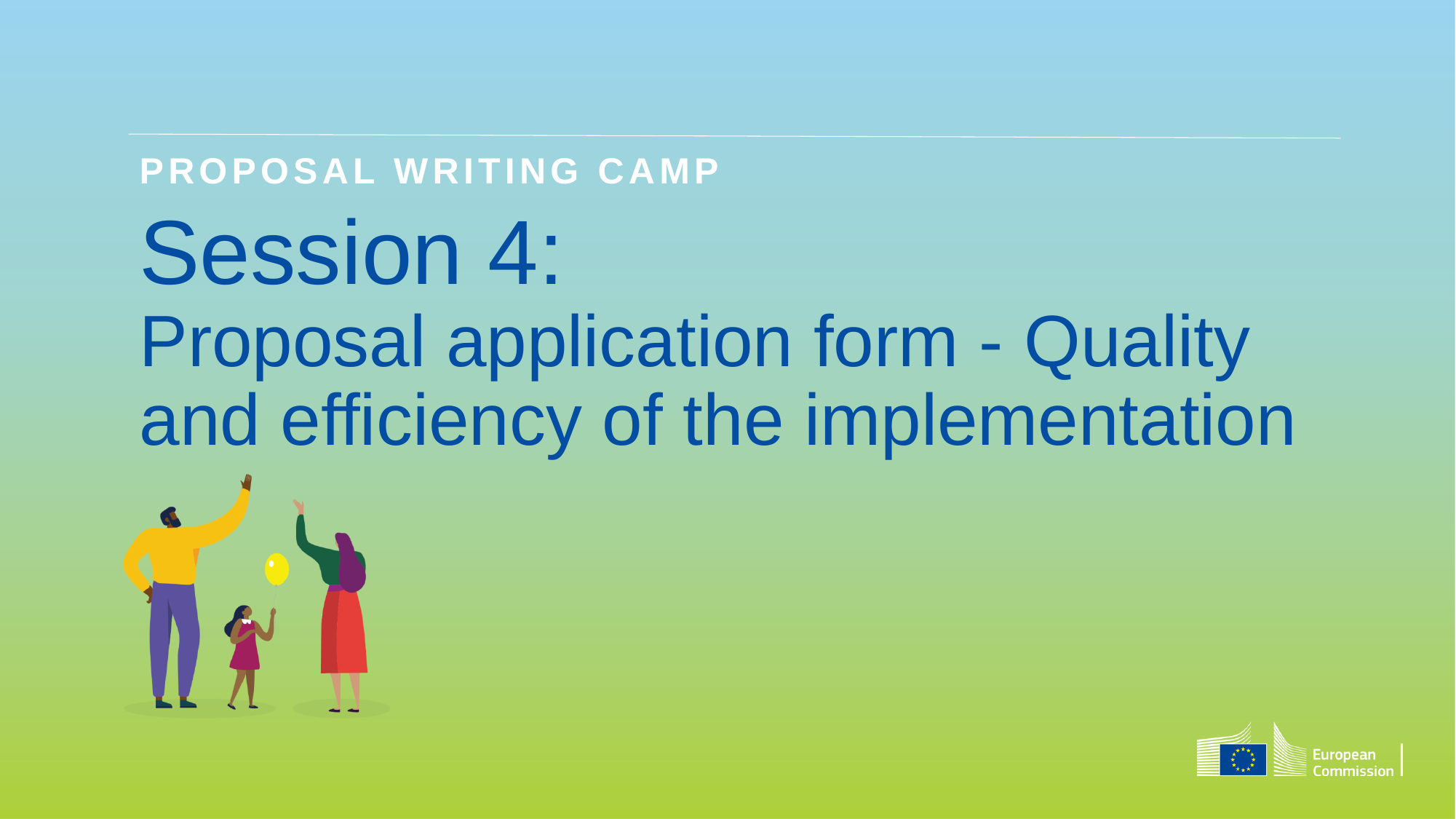

Proposal Writing Camp
# Session 4: Proposal application form - Quality and efficiency of the implementation